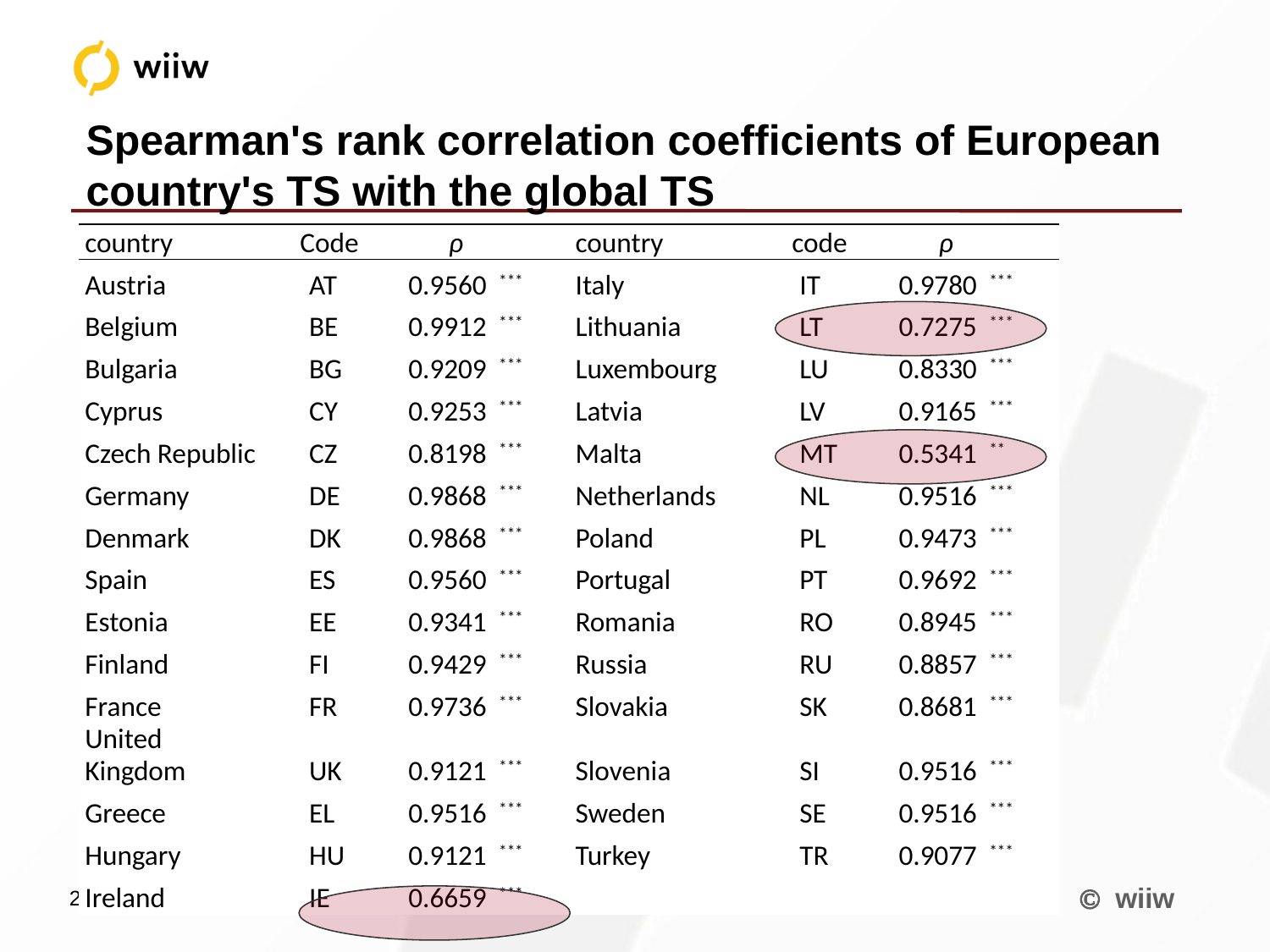

Spearman's rank correlation coefficients of European country's TS with the global TS
| country | Code | ρ |  | country | code | ρ |  |
| --- | --- | --- | --- | --- | --- | --- | --- |
| Austria | AT | 0.9560 | \*\*\* | Italy | IT | 0.9780 | \*\*\* |
| Belgium | BE | 0.9912 | \*\*\* | Lithuania | LT | 0.7275 | \*\*\* |
| Bulgaria | BG | 0.9209 | \*\*\* | Luxembourg | LU | 0.8330 | \*\*\* |
| Cyprus | CY | 0.9253 | \*\*\* | Latvia | LV | 0.9165 | \*\*\* |
| Czech Republic | CZ | 0.8198 | \*\*\* | Malta | MT | 0.5341 | \*\* |
| Germany | DE | 0.9868 | \*\*\* | Netherlands | NL | 0.9516 | \*\*\* |
| Denmark | DK | 0.9868 | \*\*\* | Poland | PL | 0.9473 | \*\*\* |
| Spain | ES | 0.9560 | \*\*\* | Portugal | PT | 0.9692 | \*\*\* |
| Estonia | EE | 0.9341 | \*\*\* | Romania | RO | 0.8945 | \*\*\* |
| Finland | FI | 0.9429 | \*\*\* | Russia | RU | 0.8857 | \*\*\* |
| France | FR | 0.9736 | \*\*\* | Slovakia | SK | 0.8681 | \*\*\* |
| United Kingdom | UK | 0.9121 | \*\*\* | Slovenia | SI | 0.9516 | \*\*\* |
| Greece | EL | 0.9516 | \*\*\* | Sweden | SE | 0.9516 | \*\*\* |
| Hungary | HU | 0.9121 | \*\*\* | Turkey | TR | 0.9077 | \*\*\* |
| Ireland | IE | 0.6659 | \*\*\* |  |  |  |  |